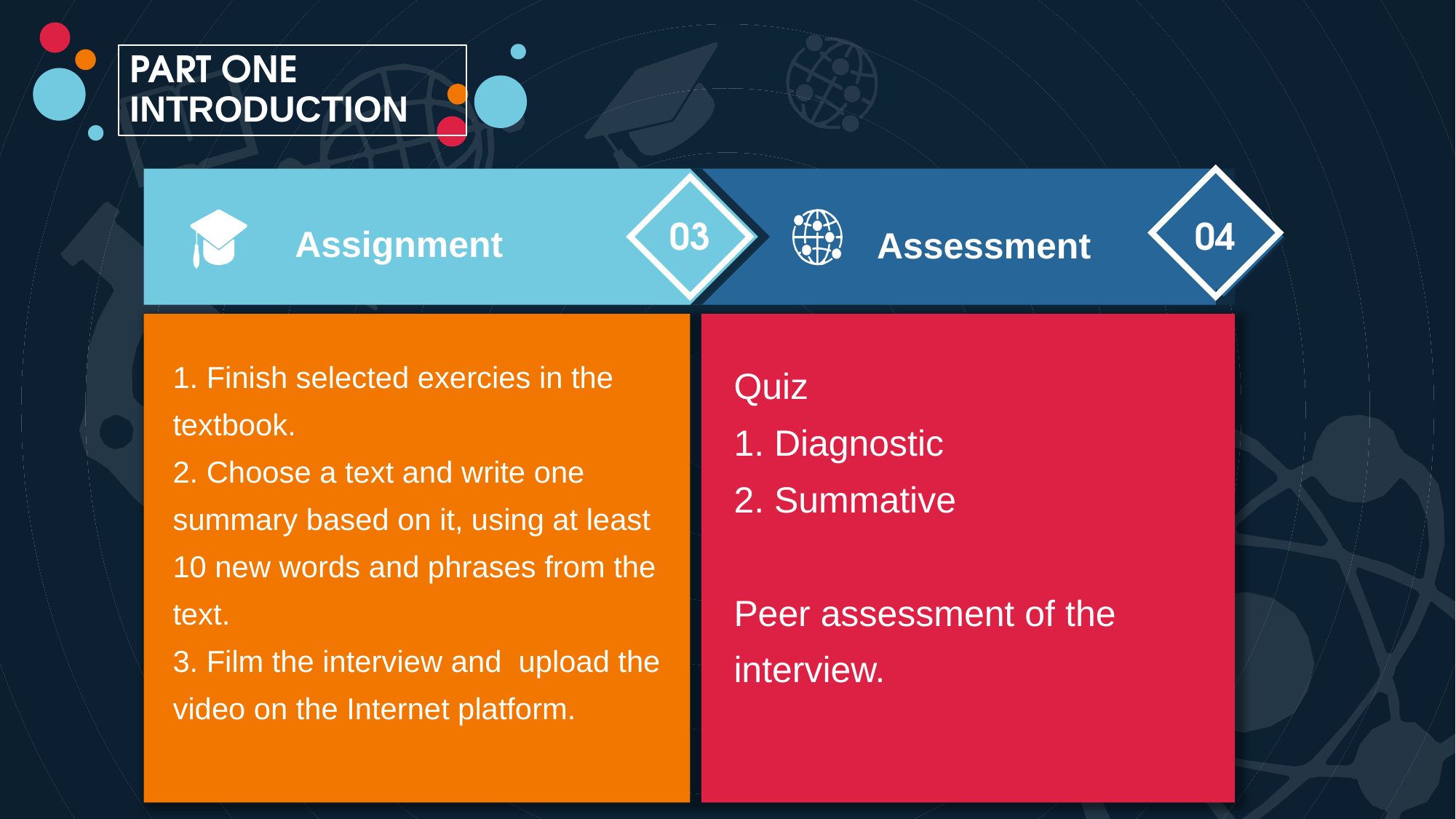

PART ONE  INTRODUCTION

03
Assignment

04
Assessment

1. Finish selected exercies in the textbook.
2. Choose a text and write one summary based on it, using at least  10 new words and phrases from the text.
3. Film the interview and  upload the video on the Internet platform.

Quiz
1. Diagnostic
2. Summative

Peer assessment of the interview.